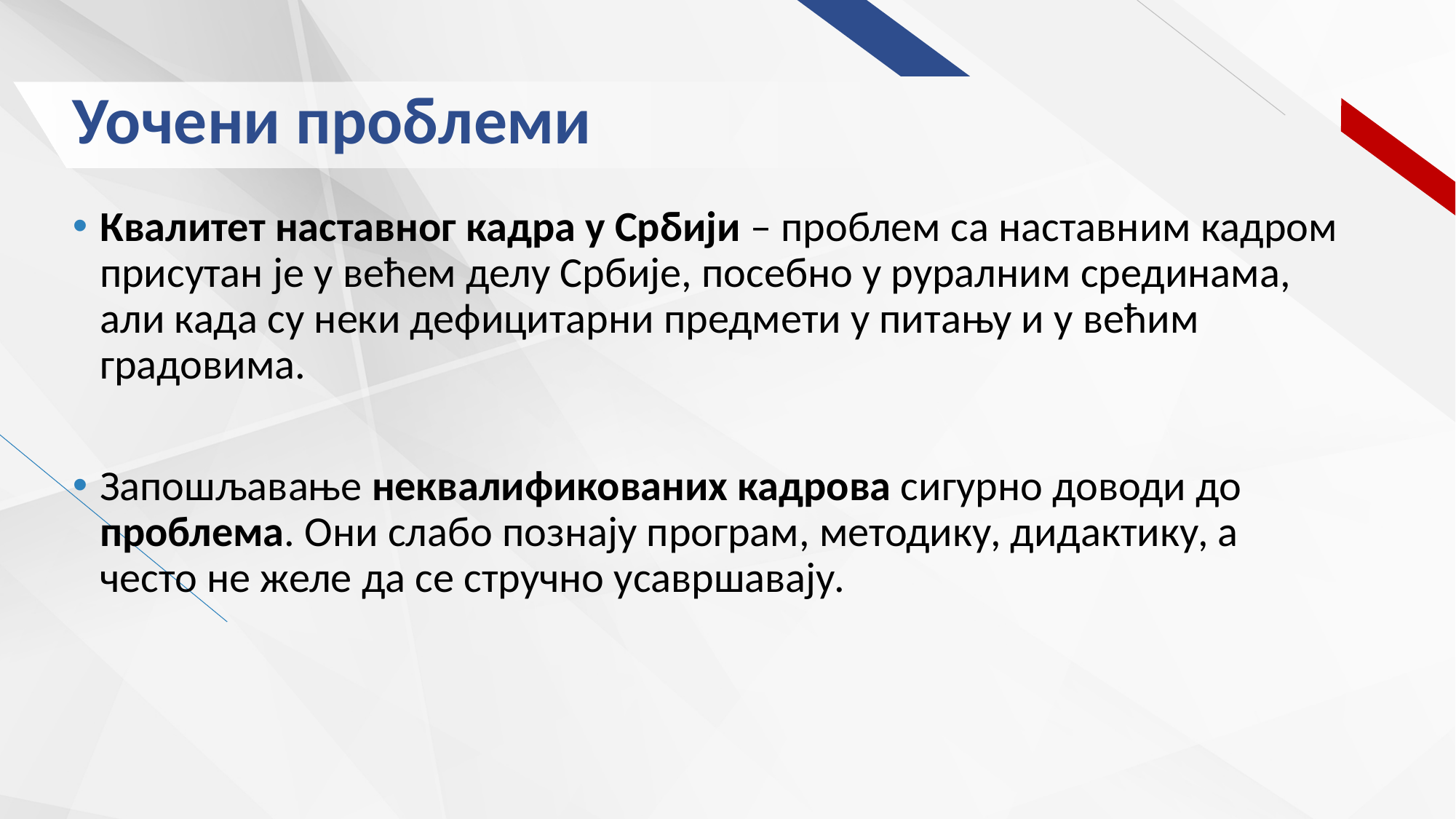

# Уочени проблеми
Квалитет наставног кадра у Србији – проблем са наставним кадром присутан je у већем делу Србије, посебно у руралним срединама, али када су неки дефицитарни предмети у питању и у већим градовима.

Запошљавање неквалификованих кадрова сигурно доводи до проблема. Они слабо познају програм, методику, дидактику, а често не желе да се стручно усавршавају.